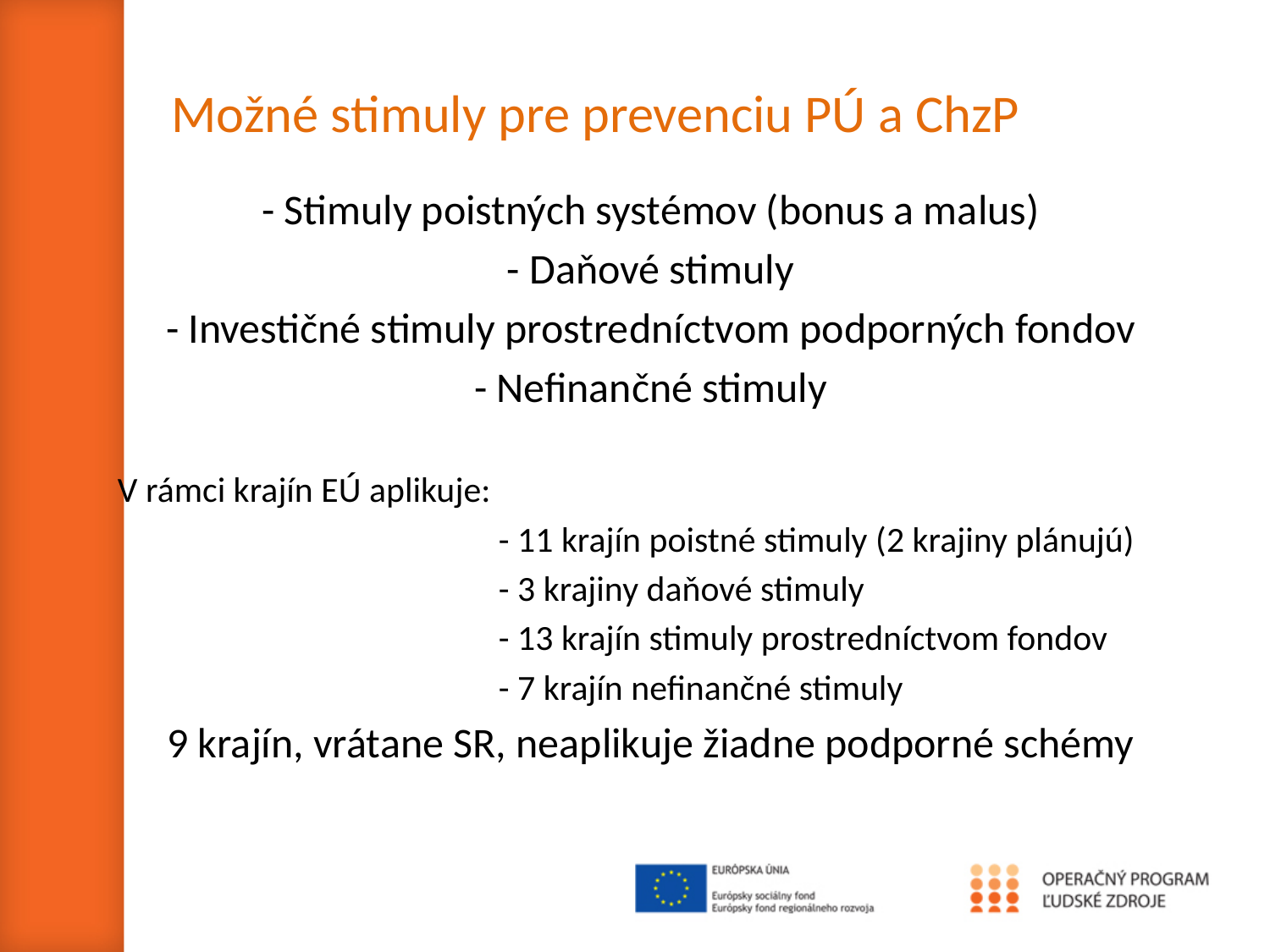

# Možné stimuly pre prevenciu PÚ a ChzP
- Stimuly poistných systémov (bonus a malus)
- Daňové stimuly
- Investičné stimuly prostredníctvom podporných fondov
- Nefinančné stimuly

V rámci krajín EÚ aplikuje:
		 	- 11 krajín poistné stimuly (2 krajiny plánujú)
			- 3 krajiny daňové stimuly
			- 13 krajín stimuly prostredníctvom fondov
			- 7 krajín nefinančné stimuly
9 krajín, vrátane SR, neaplikuje žiadne podporné schémy